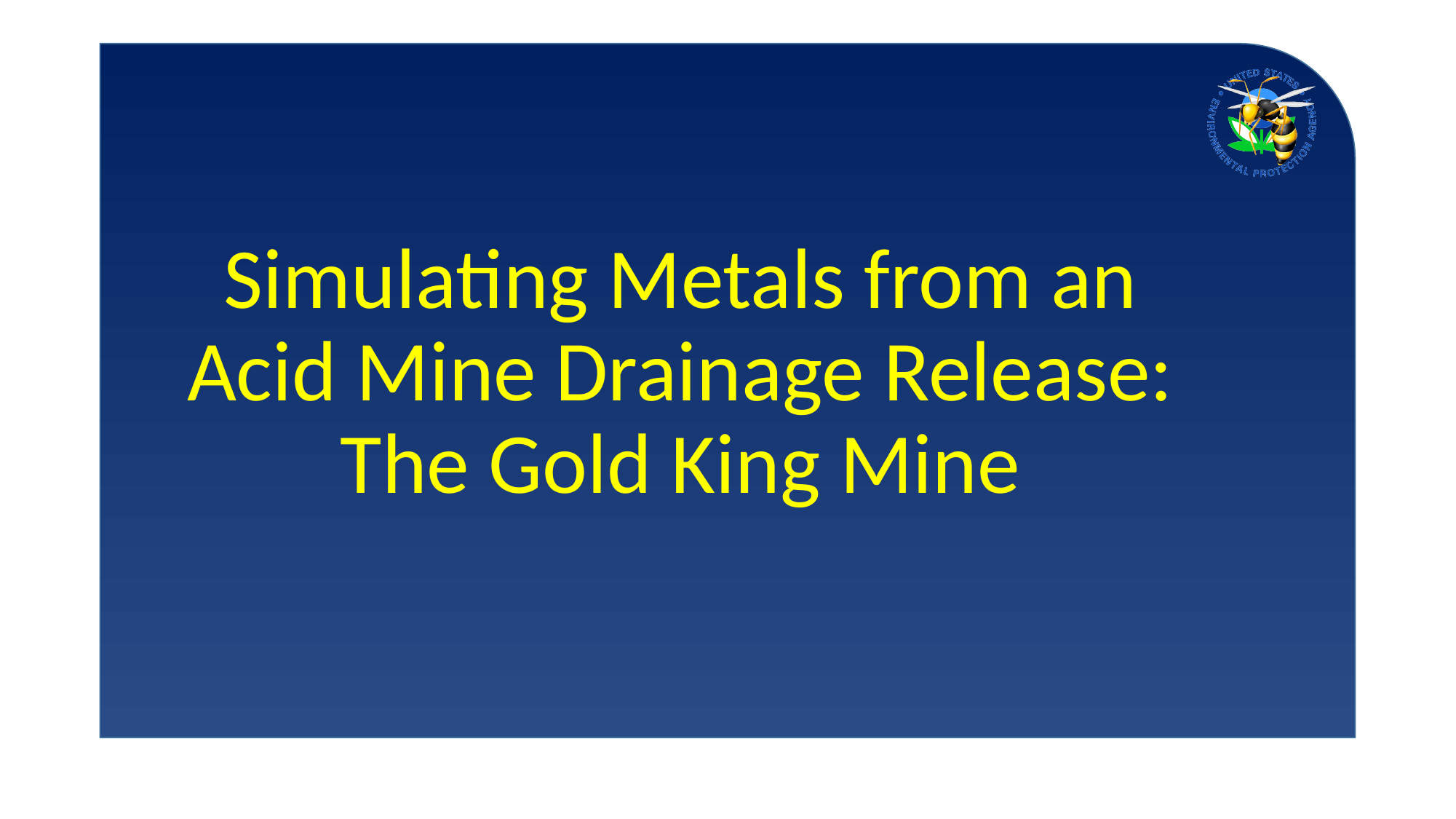

# Simulating Metals from an Acid Mine Drainage Release: The Gold King Mine